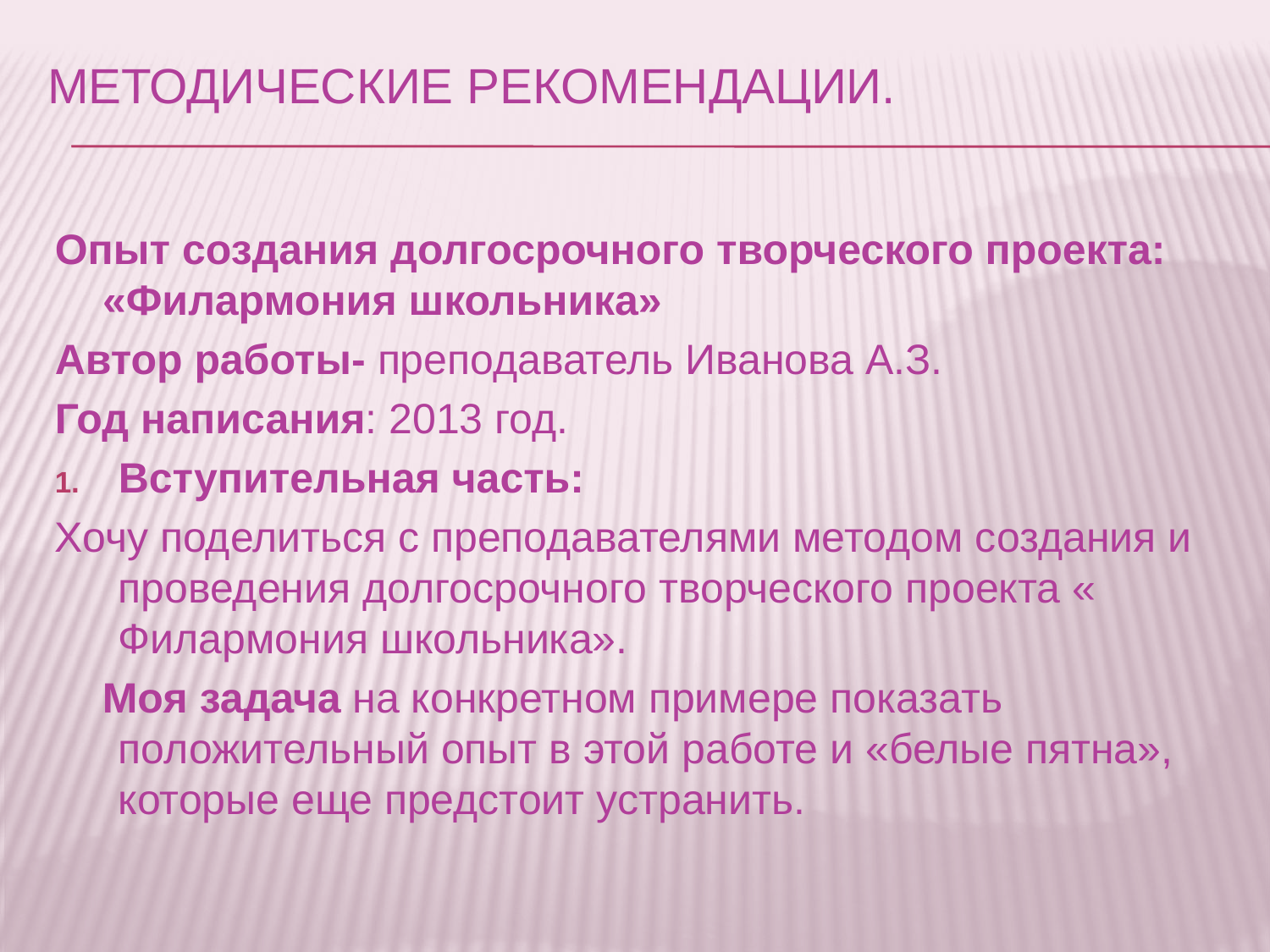

# Методические рекомендации.
Опыт создания долгосрочного творческого проекта: «Филармония школьника»
Автор работы- преподаватель Иванова А.З.
Год написания: 2013 год.
Вступительная часть:
Хочу поделиться с преподавателями методом создания и проведения долгосрочного творческого проекта « Филармония школьника».
    Моя задача на конкретном примере показать положительный опыт в этой работе и «белые пятна», которые еще предстоит устранить.